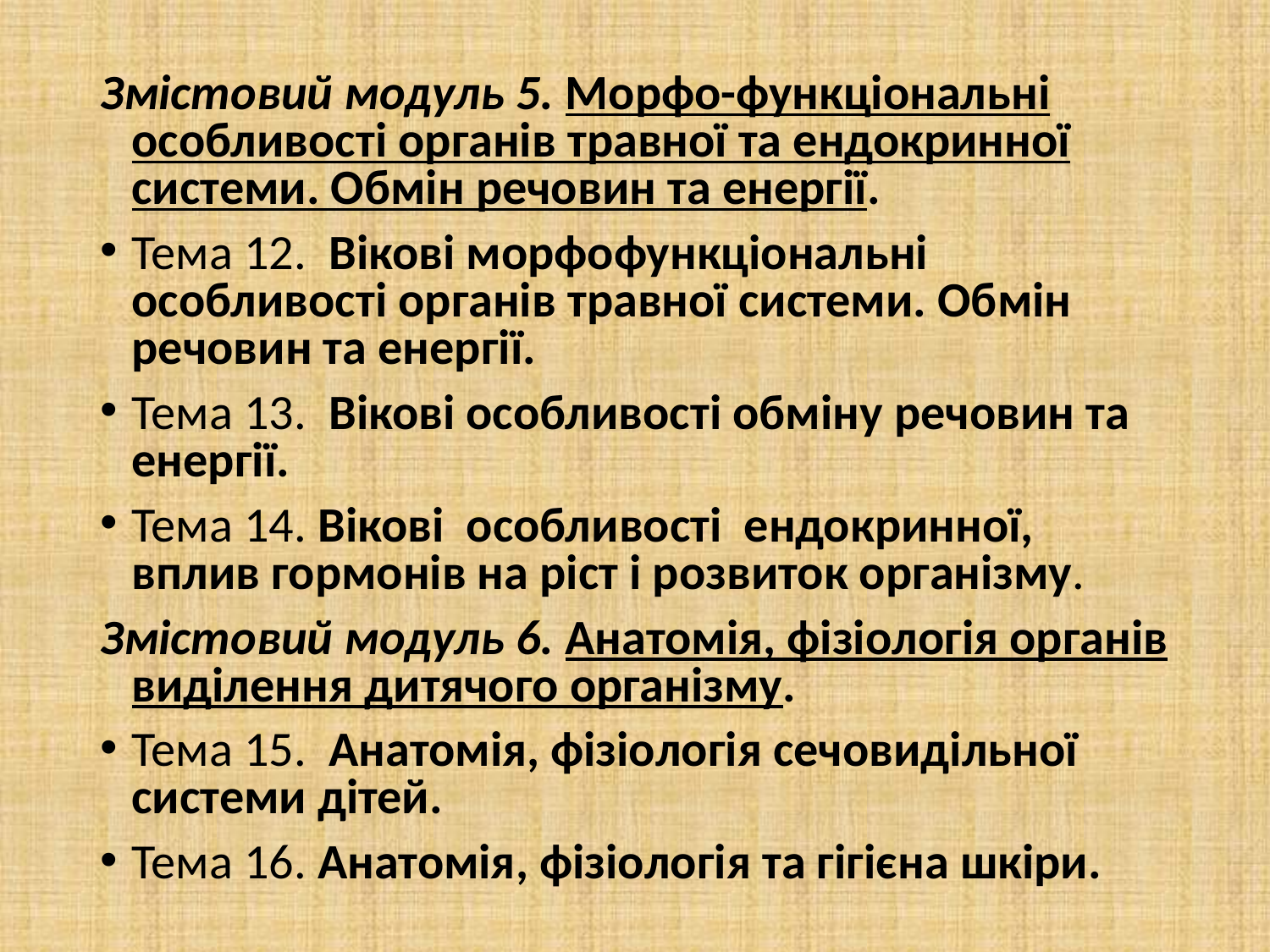

Змістовий модуль 5. Морфо-функціональні особливості органів травної та ендокринної системи. Обмін речовин та енергії.
Тема 12.  Вікові морфофункціональні особливості органів травної системи. Обмін речовин та енергії.
Тема 13.  Вікові особливості обміну речовин та енергії.
Тема 14. Вікові  особливості  ендокринної, вплив гормонів на ріст і розвиток організму.
Змістовий модуль 6. Анатомія, фізіологія органів виділення дитячого організму.
Тема 15.  Анатомія, фізіологія сечовидільної системи дітей.
Тема 16. Анатомія, фізіологія та гігієна шкіри.